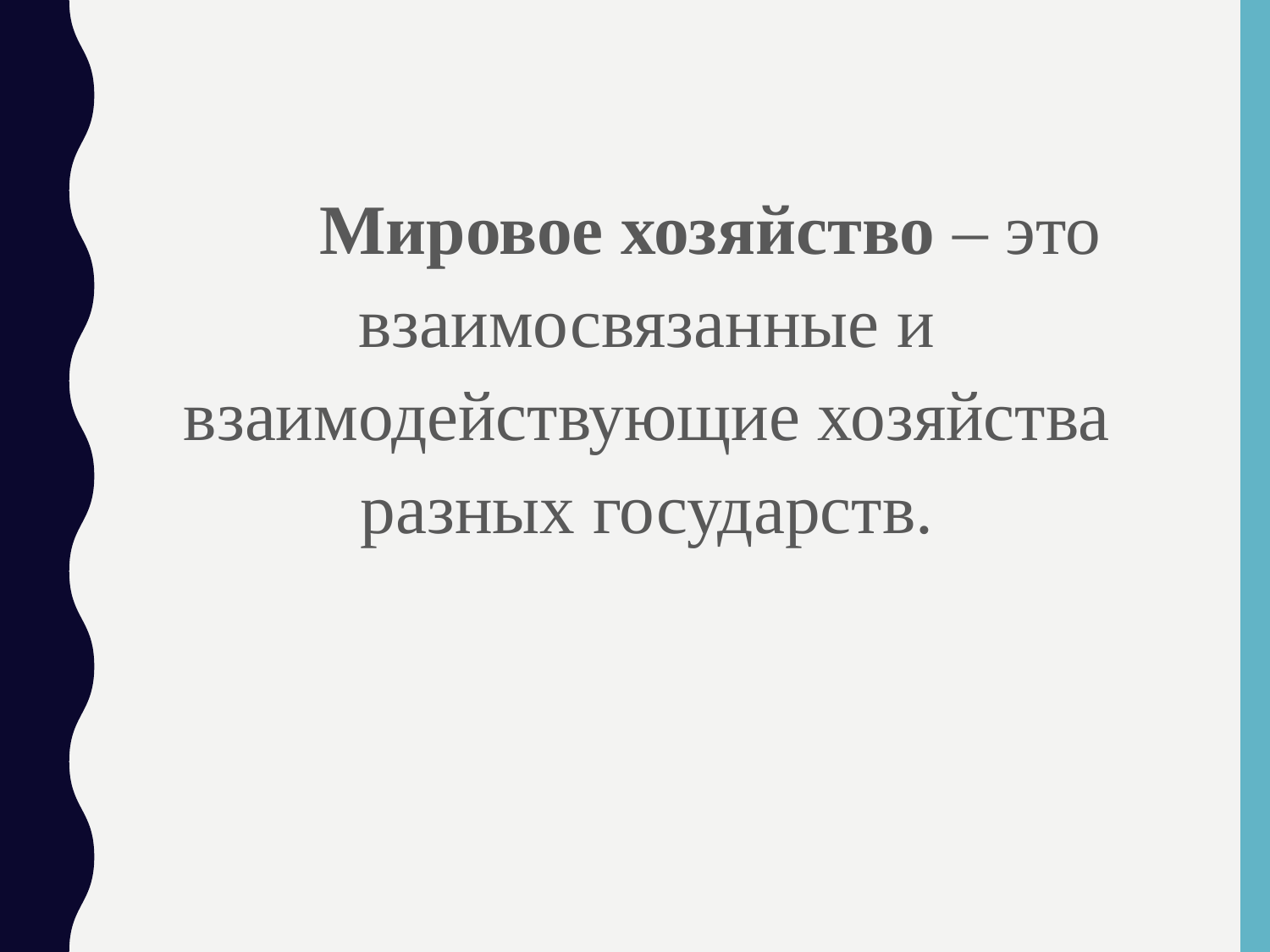

Мировое хозяйство – это взаимосвязанные и взаимодействующие хозяйства разных государств.